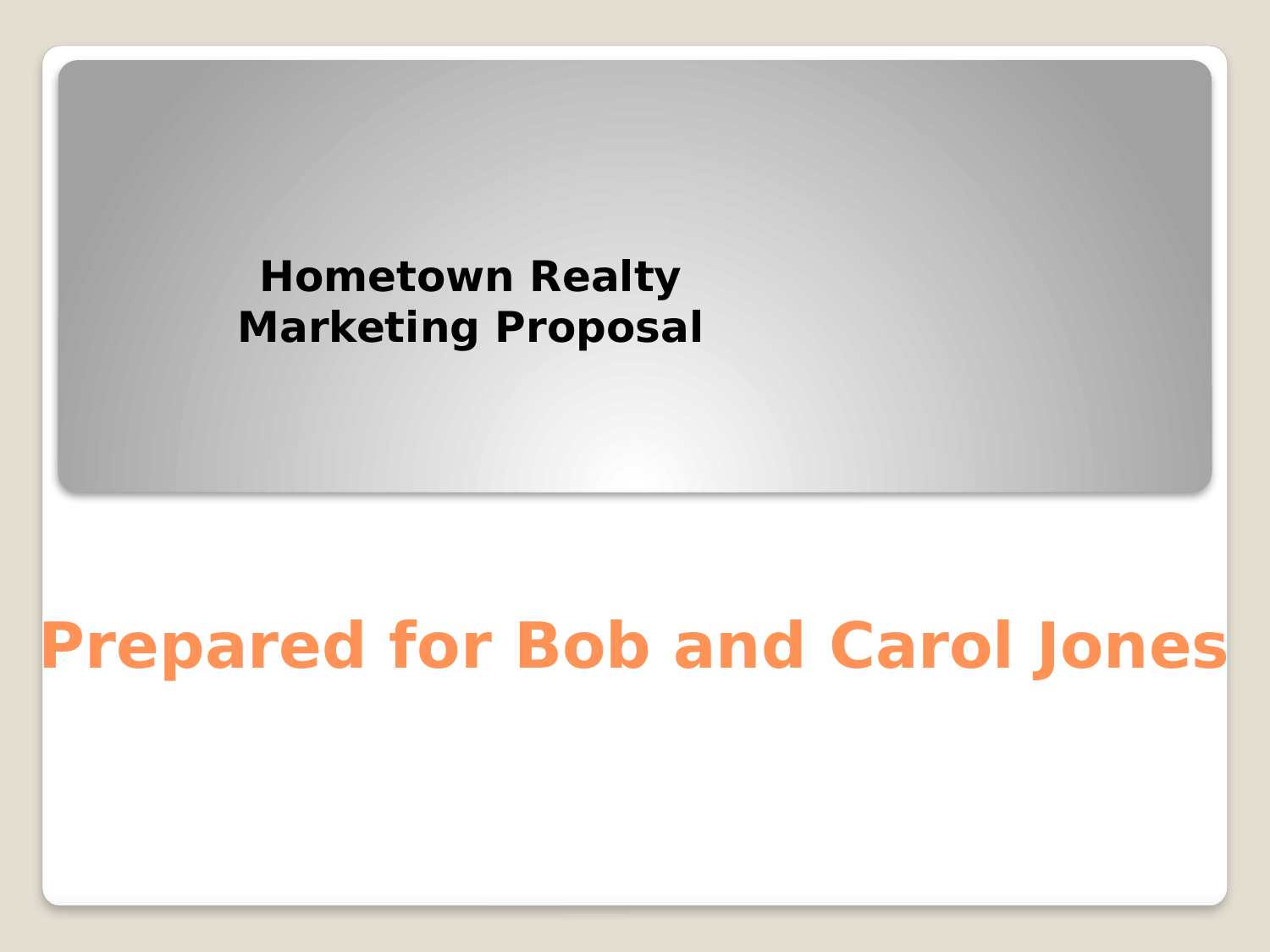

Hometown Realty Marketing Proposal
# Prepared for Bob and Carol Jones